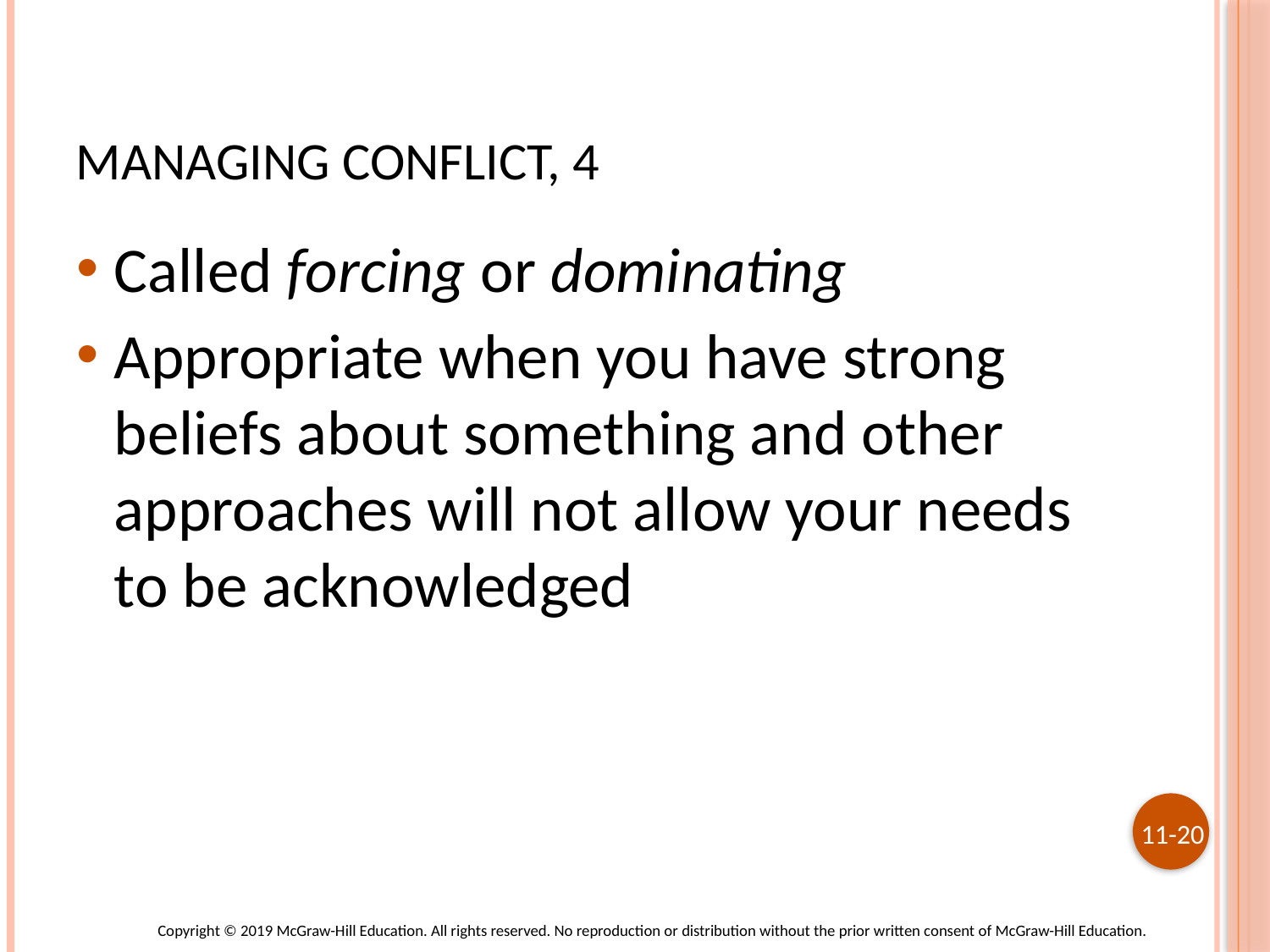

# Managing Conflict, 4
Called forcing or dominating
Appropriate when you have strong beliefs about something and other approaches will not allow your needs to be acknowledged